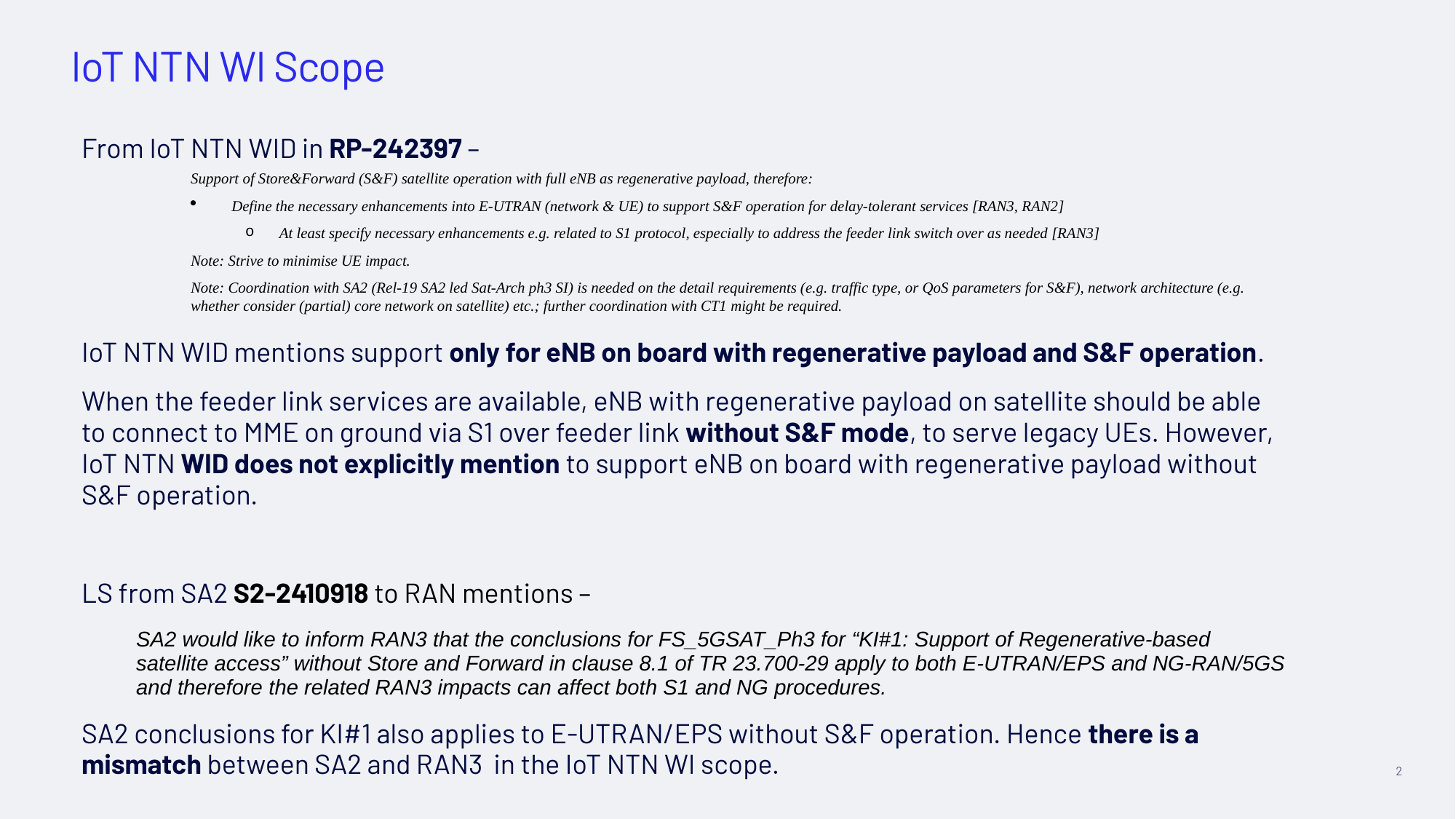

IoT NTN WI Scope
From IoT NTN WID in RP-242397 –
Support of Store&Forward (S&F) satellite operation with full eNB as regenerative payload, therefore:
Define the necessary enhancements into E-UTRAN (network & UE) to support S&F operation for delay-tolerant services [RAN3, RAN2]
At least specify necessary enhancements e.g. related to S1 protocol, especially to address the feeder link switch over as needed [RAN3]
Note: Strive to minimise UE impact.
Note: Coordination with SA2 (Rel-19 SA2 led Sat-Arch ph3 SI) is needed on the detail requirements (e.g. traffic type, or QoS parameters for S&F), network architecture (e.g. whether consider (partial) core network on satellite) etc.; further coordination with CT1 might be required.
IoT NTN WID mentions support only for eNB on board with regenerative payload and S&F operation.
When the feeder link services are available, eNB with regenerative payload on satellite should be able to connect to MME on ground via S1 over feeder link without S&F mode, to serve legacy UEs. However, IoT NTN WID does not explicitly mention to support eNB on board with regenerative payload without S&F operation.

LS from SA2 S2-2410918 to RAN mentions –
SA2 would like to inform RAN3 that the conclusions for FS_5GSAT_Ph3 for “KI#1: Support of Regenerative-based satellite access” without Store and Forward in clause 8.1 of TR 23.700-29 apply to both E-UTRAN/EPS and NG-RAN/5GS and therefore the related RAN3 impacts can affect both S1 and NG procedures.
SA2 conclusions for KI#1 also applies to E-UTRAN/EPS without S&F operation. Hence there is a mismatch between SA2 and RAN3  in the IoT NTN WI scope.